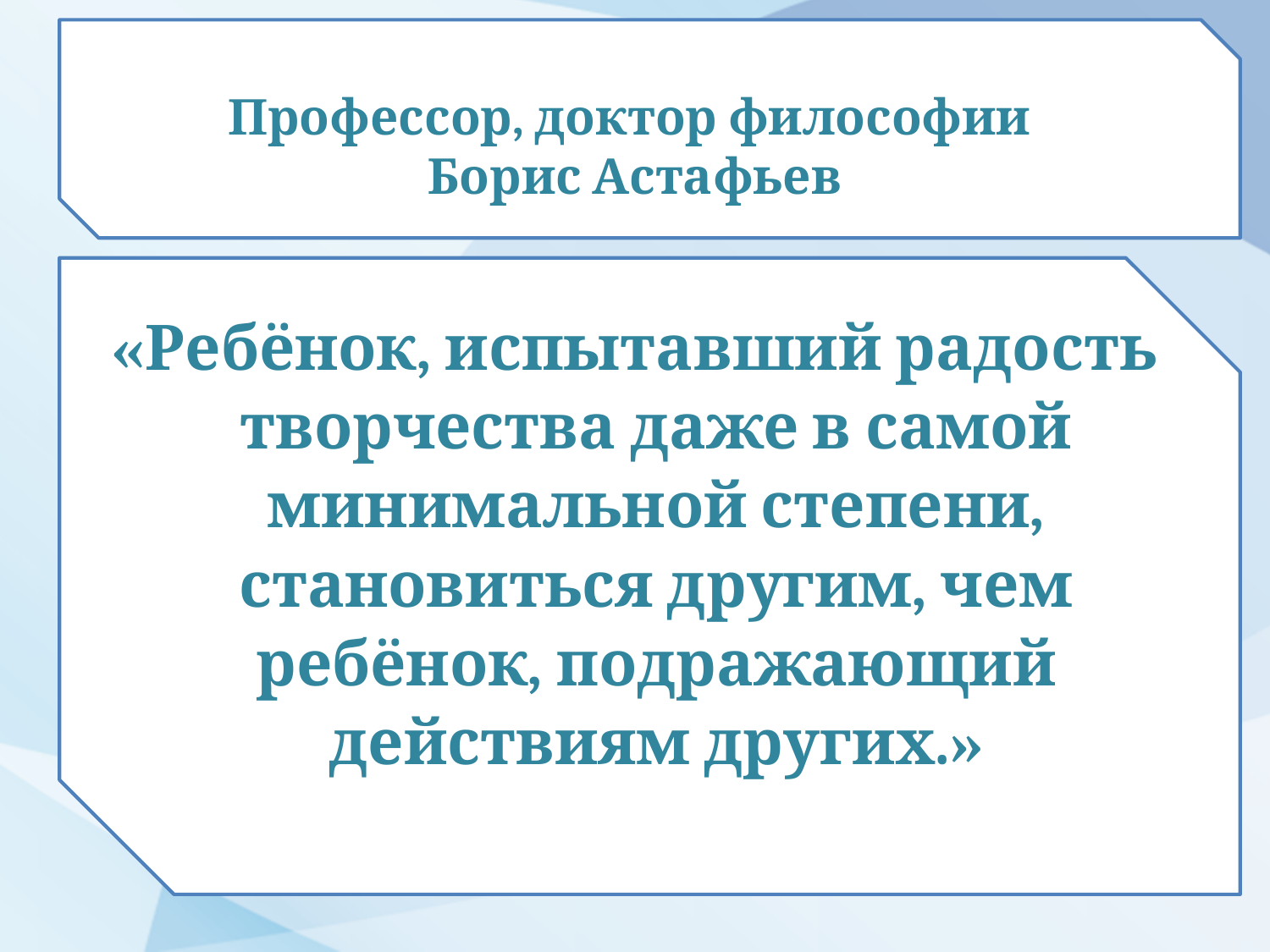

# Профессор, доктор философии Борис Астафьев

«Ребёнок, испытавший радость творчества даже в самой минимальной степени, становиться другим, чем ребёнок, подражающий действиям других.»